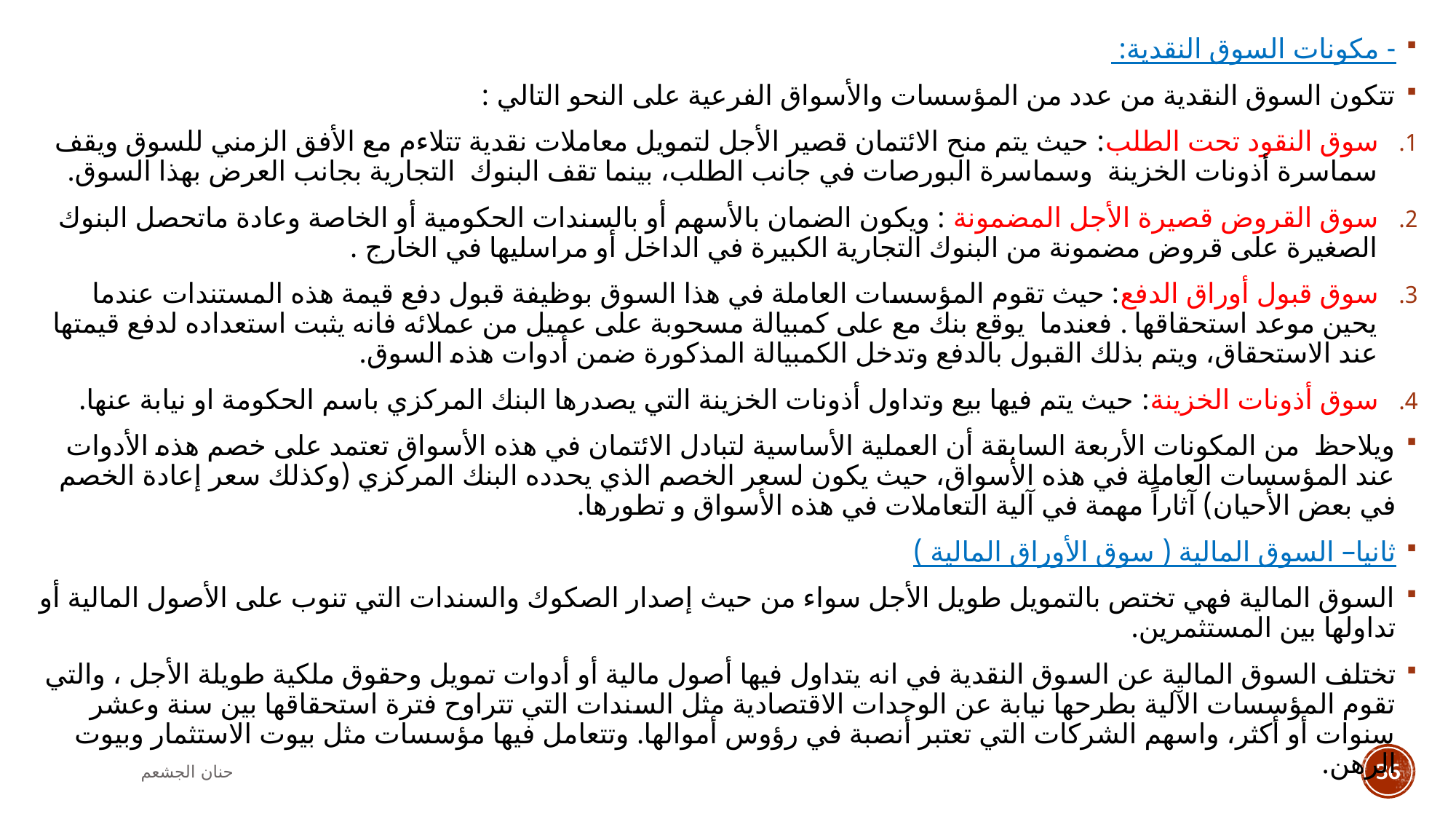

- مكونات السوق النقدية:
تتكون السوق النقدية من عدد من المؤسسات والأسواق الفرعية على النحو التالي :
سوق النقود تحت الطلب: حيث يتم منح الائتمان قصير الأجل لتمويل معاملات نقدية تتلاءم مع الأفق الزمني للسوق ويقف سماسرة أذونات الخزينة  وسماسرة البورصات في جانب الطلب، بينما تقف البنوك  التجارية بجانب العرض بهذا السوق.
سوق القروض قصيرة الأجل المضمونة : ويكون الضمان بالأسهم أو بالسندات الحكومية أو الخاصة وعادة ماتحصل البنوك الصغيرة على قروض مضمونة من البنوك التجارية الكبيرة في الداخل أو مراسليها في الخارج .
سوق قبول أوراق الدفع: حيث تقوم المؤسسات العاملة في هذا السوق بوظيفة قبول دفع قيمة هذه المستندات عندما يحين موعد استحقاقها . فعندما  يوقع بنك مع على كمبيالة مسحوبة على عميل من عملائه فانه يثبت استعداده لدفع قيمتها عند الاستحقاق، ويتم بذلك القبول بالدفع وتدخل الكمبيالة المذكورة ضمن أدوات هذه السوق.
سوق أذونات الخزينة: حيث يتم فيها بيع وتداول أذونات الخزينة التي يصدرها البنك المركزي باسم الحكومة او نيابة عنها.
ويلاحظ  من المكونات الأربعة السابقة أن العملية الأساسية لتبادل الائتمان في هذه الأسواق تعتمد على خصم هذه الأدوات عند المؤسسات العاملة في هذه الأسواق، حيث يكون لسعر الخصم الذي يحدده البنك المركزي (وكذلك سعر إعادة الخصم في بعض الأحيان) آثاراً مهمة في آلية التعاملات في هذه الأسواق و تطورها.
ثانيا– السوق المالية ( سوق الأوراق المالية )
السوق المالية فهي تختص بالتمويل طويل الأجل سواء من حيث إصدار الصكوك والسندات التي تنوب على الأصول المالية أو تداولها بين المستثمرين.
تختلف السوق المالية عن السوق النقدية في انه يتداول فيها أصول مالية أو أدوات تمويل وحقوق ملكية طويلة الأجل ، والتي تقوم المؤسسات الآلية بطرحها نيابة عن الوحدات الاقتصادية مثل السندات التي تتراوح فترة استحقاقها بين سنة وعشر سنوات أو أكثر، واسهم الشركات التي تعتبر أنصبة في رؤوس أموالها. وتتعامل فيها مؤسسات مثل بيوت الاستثمار وبيوت الرهن.

حنان الجشعم
36